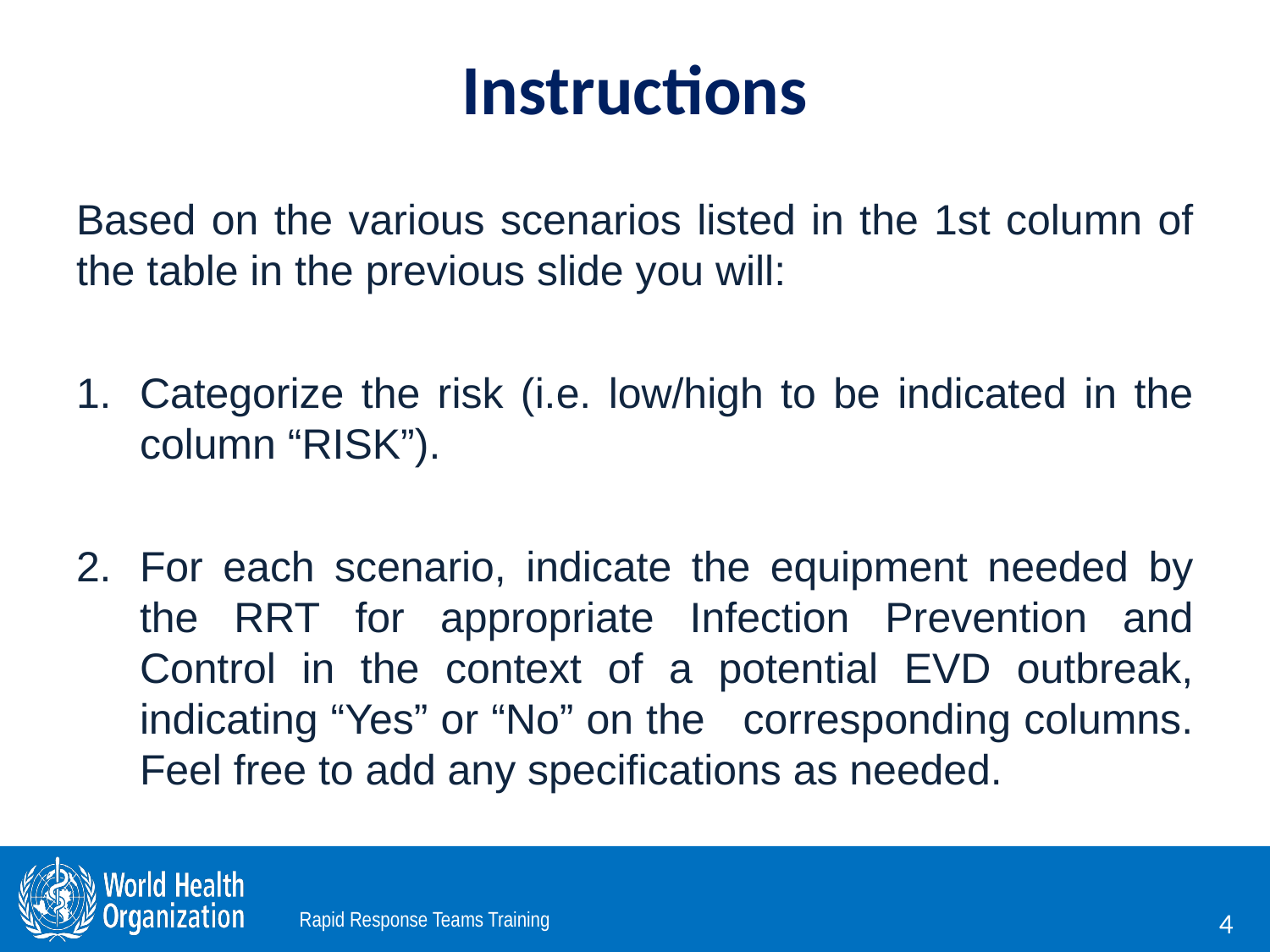

# Instructions
Based on the various scenarios listed in the 1st column of the table in the previous slide you will:

Categorize the risk (i.e. low/high to be indicated in the column “RISK”).

For each scenario, indicate the equipment needed by the RRT for appropriate Infection Prevention and Control in the context of a potential EVD outbreak, indicating “Yes” or “No” on the   corresponding columns. Feel free to add any specifications as needed.